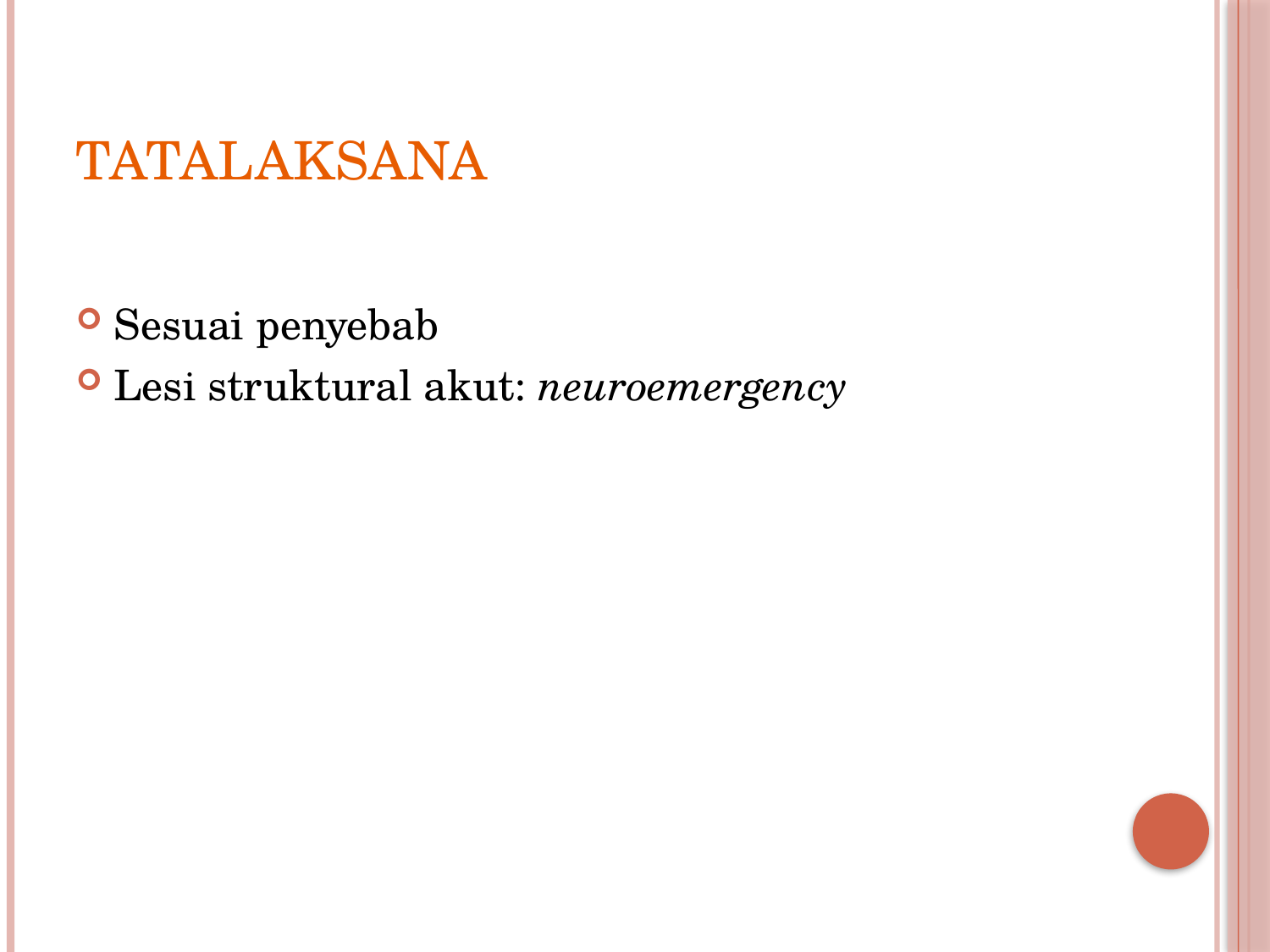

# Tatalaksana
Sesuai penyebab
Lesi struktural akut: neuroemergency